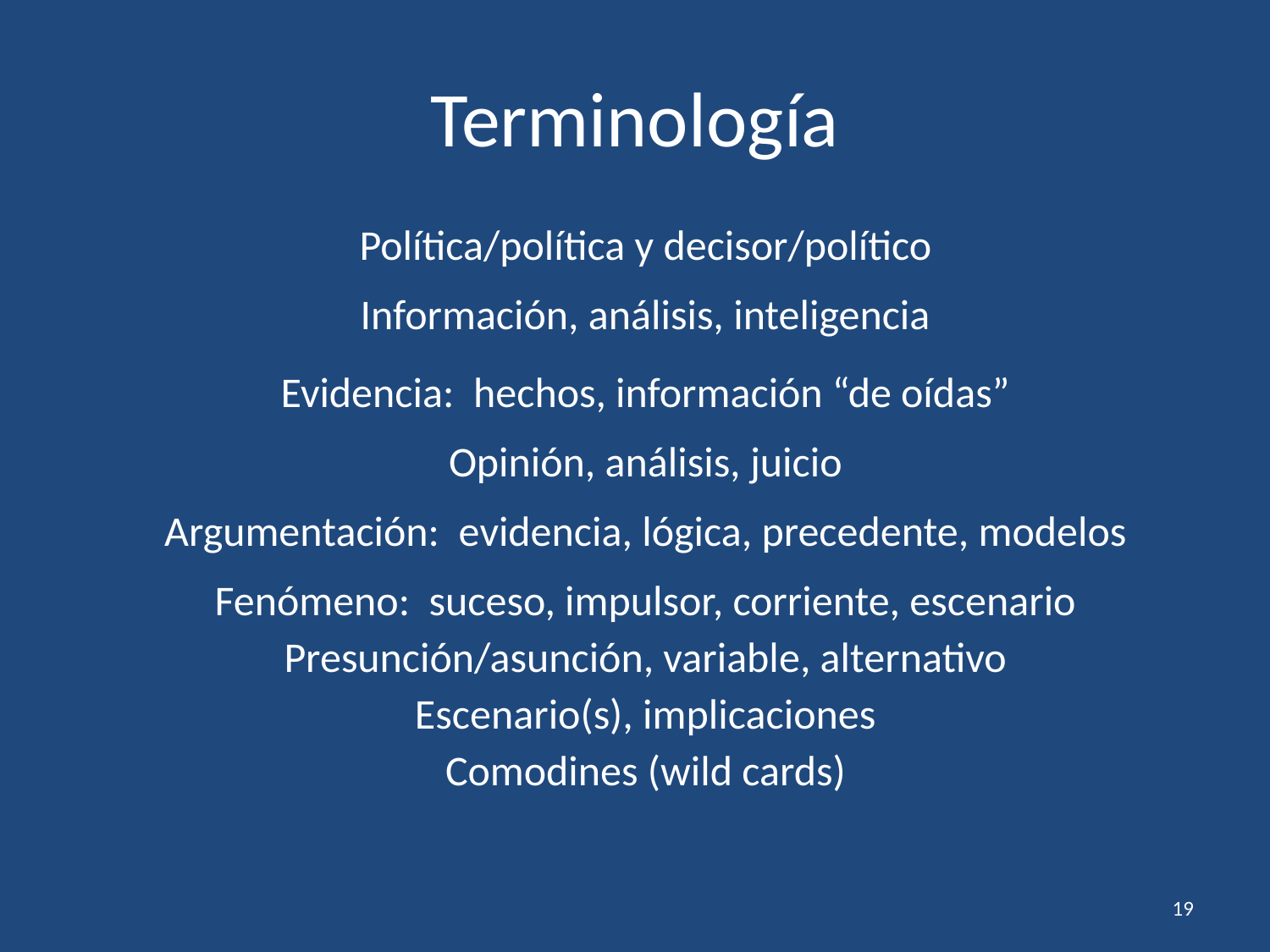

Terminología
| Política/política y decisor/político |
| --- |
| Información, análisis, inteligencia |
| Evidencia: hechos, información “de oídas” |
| Opinión, análisis, juicio |
| Argumentación: evidencia, lógica, precedente, modelos |
| Fenómeno: suceso, impulsor, corriente, escenario |
| Presunción/asunción, variable, alternativo |
| Escenario(s), implicaciones |
| Comodines (wild cards) |
19